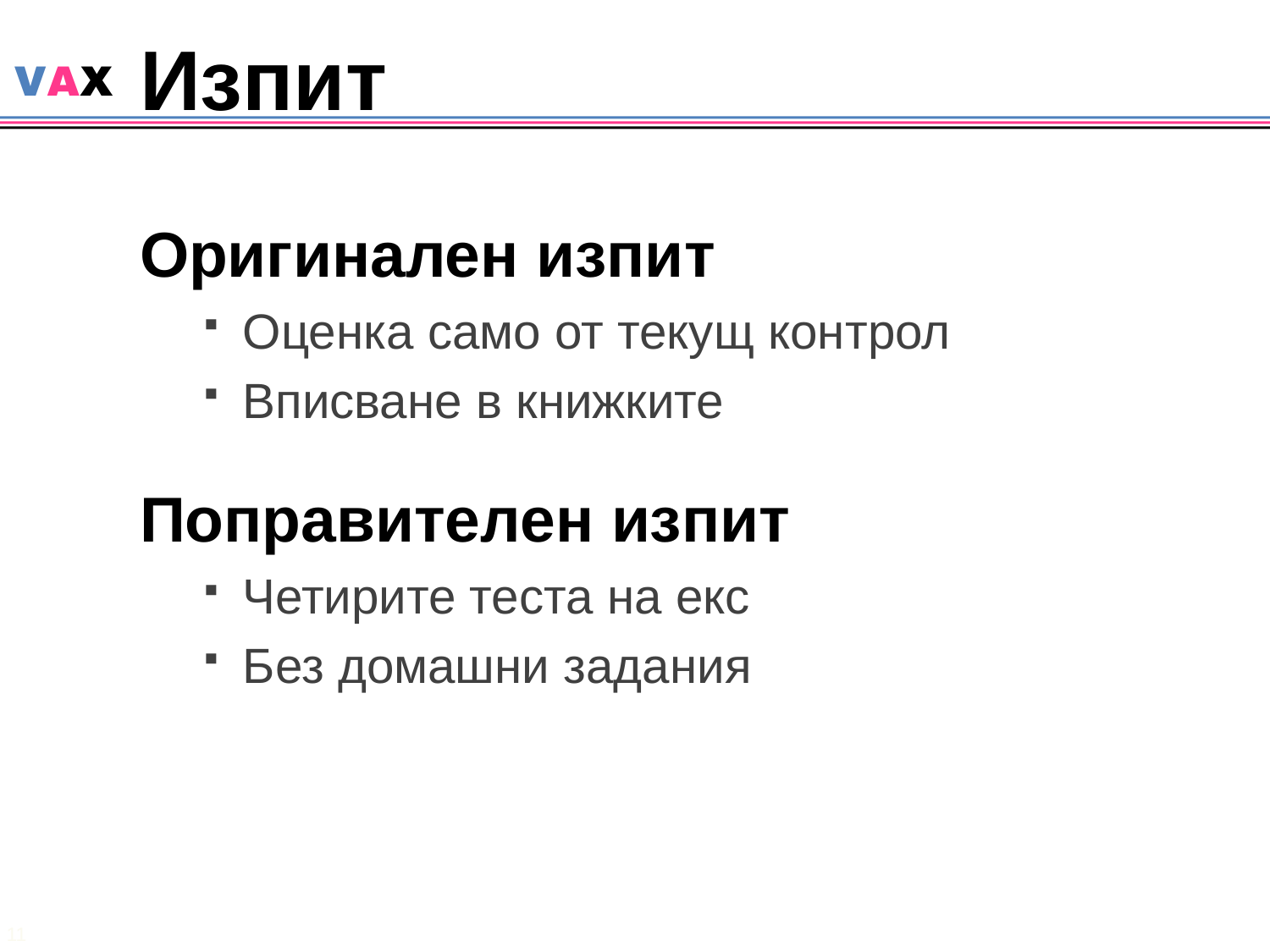

# Изпит
Оригинален изпит
Оценка само от текущ контрол
Вписване в книжките
Поправителен изпит
Четирите теста на екс
Без домашни задания